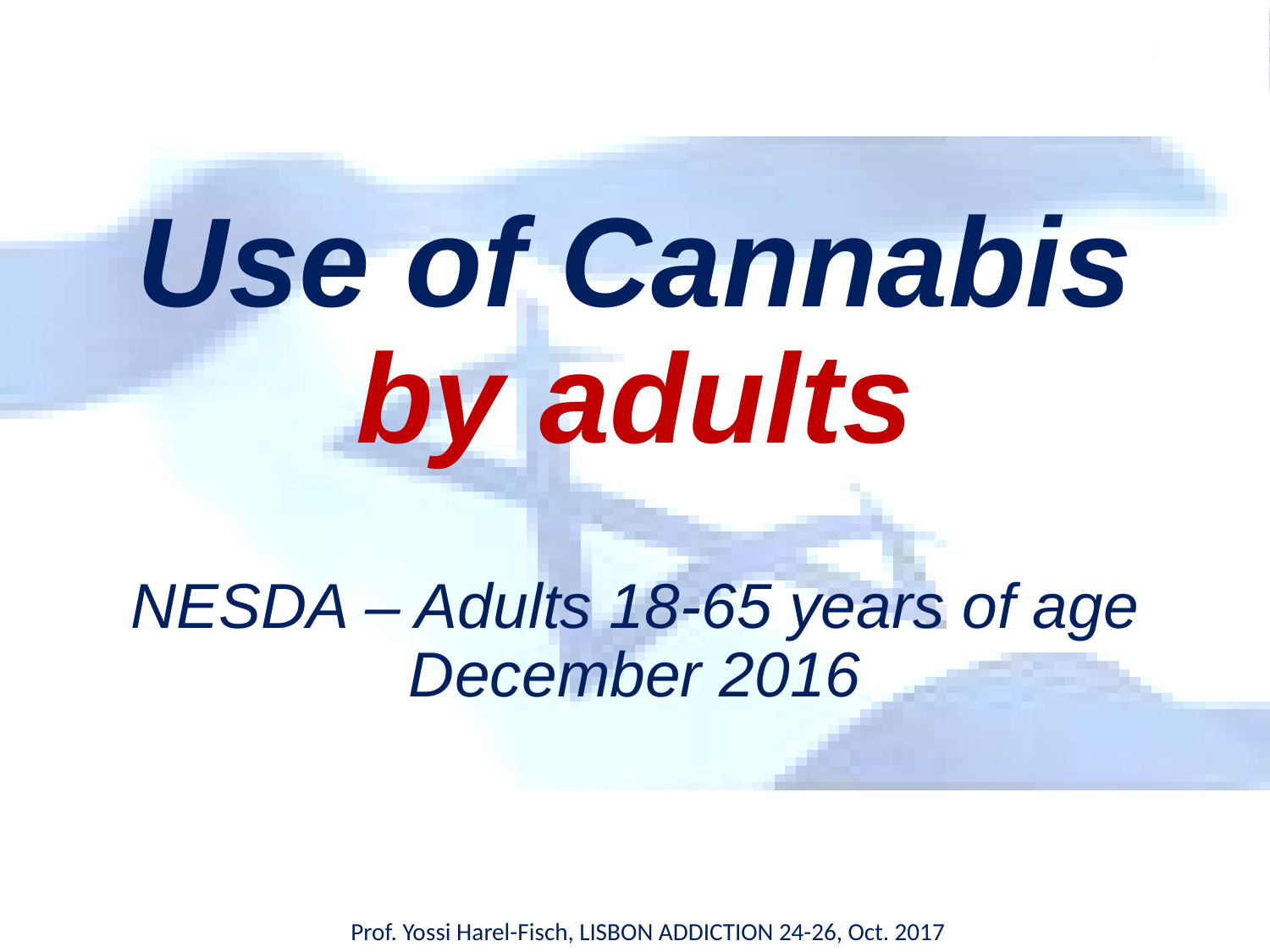

# Use of Cannabis by adults NESDA – Adults 18-65 years of age December 2016
Prof. Yossi Harel-Fisch, LISBON ADDICTION 24-26, Oct. 2017